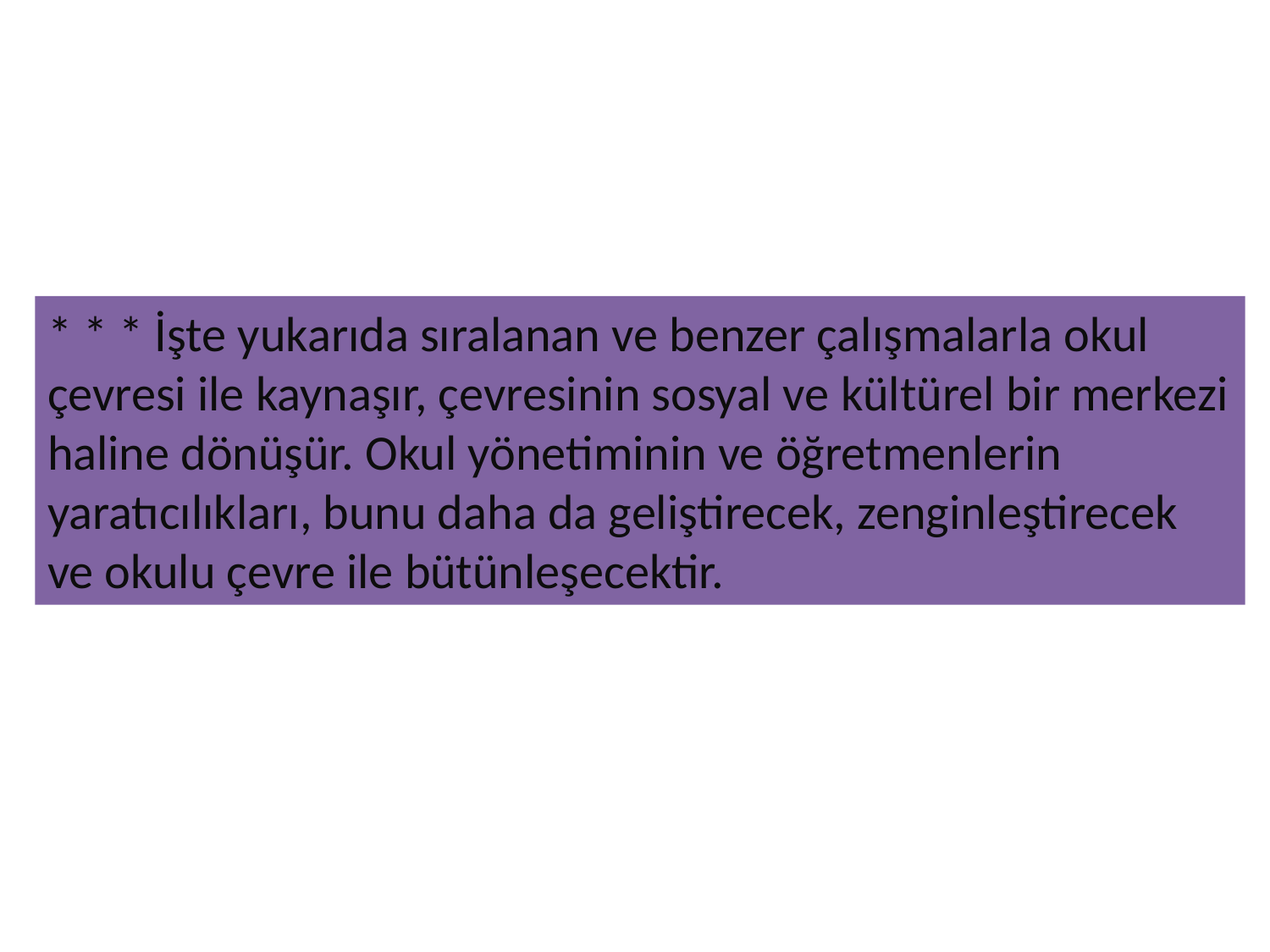

* * * İşte yukarıda sıralanan ve benzer çalışmalarla okul çevresi ile kaynaşır, çevresinin sosyal ve kültürel bir merkezi haline dönüşür. Okul yönetiminin ve öğretmenlerin yaratıcılıkları, bunu daha da geliştirecek, zenginleştirecek ve okulu çevre ile bütünleşecektir.